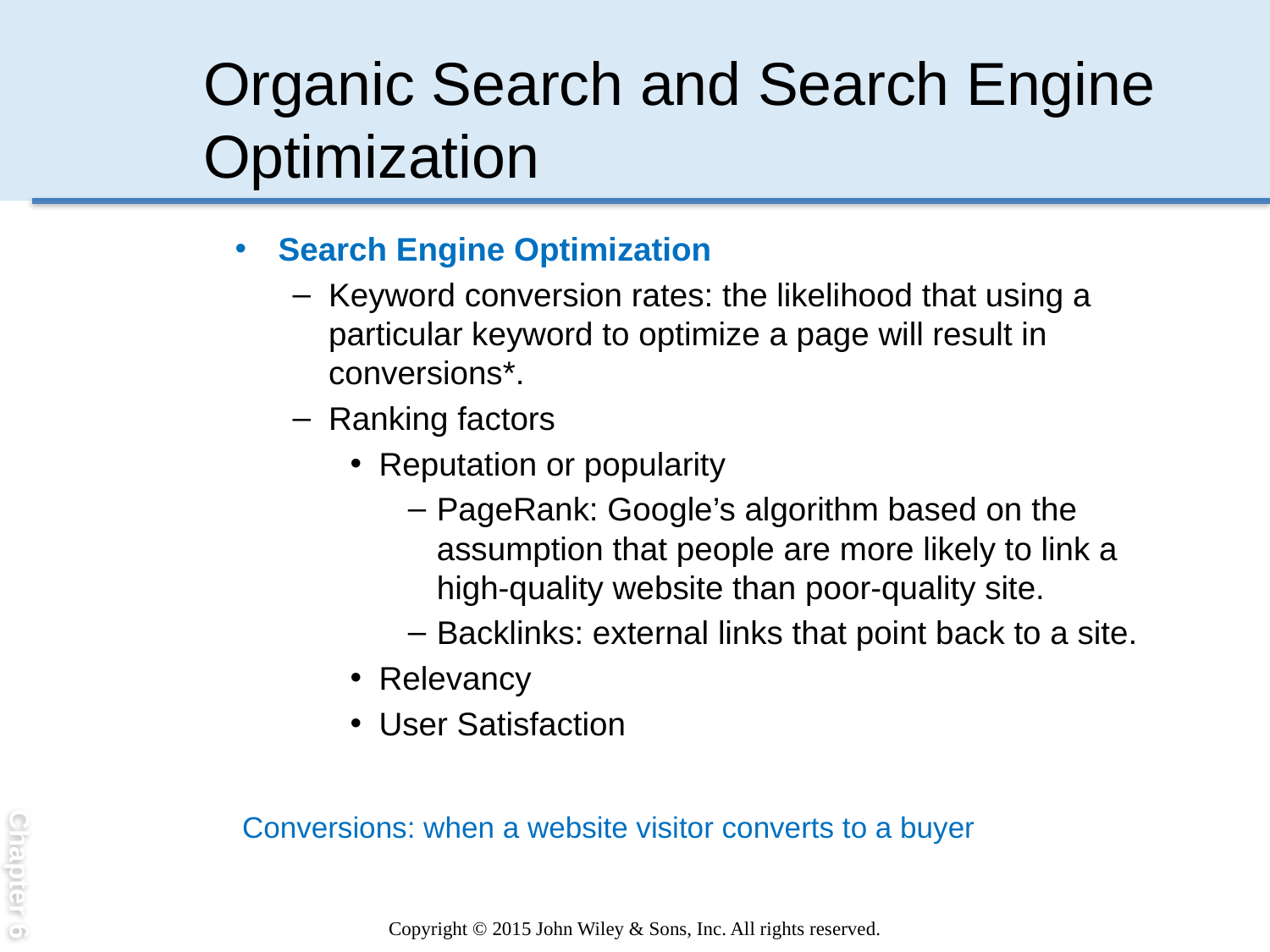

Chapter 6
# Organic Search and Search Engine Optimization
Search Engine Optimization
Keyword conversion rates: the likelihood that using a particular keyword to optimize a page will result in conversions*.
Ranking factors
Reputation or popularity
PageRank: Google’s algorithm based on the assumption that people are more likely to link a high-quality website than poor-quality site.
Backlinks: external links that point back to a site.
Relevancy
User Satisfaction

Conversions: when a website visitor converts to a buyer